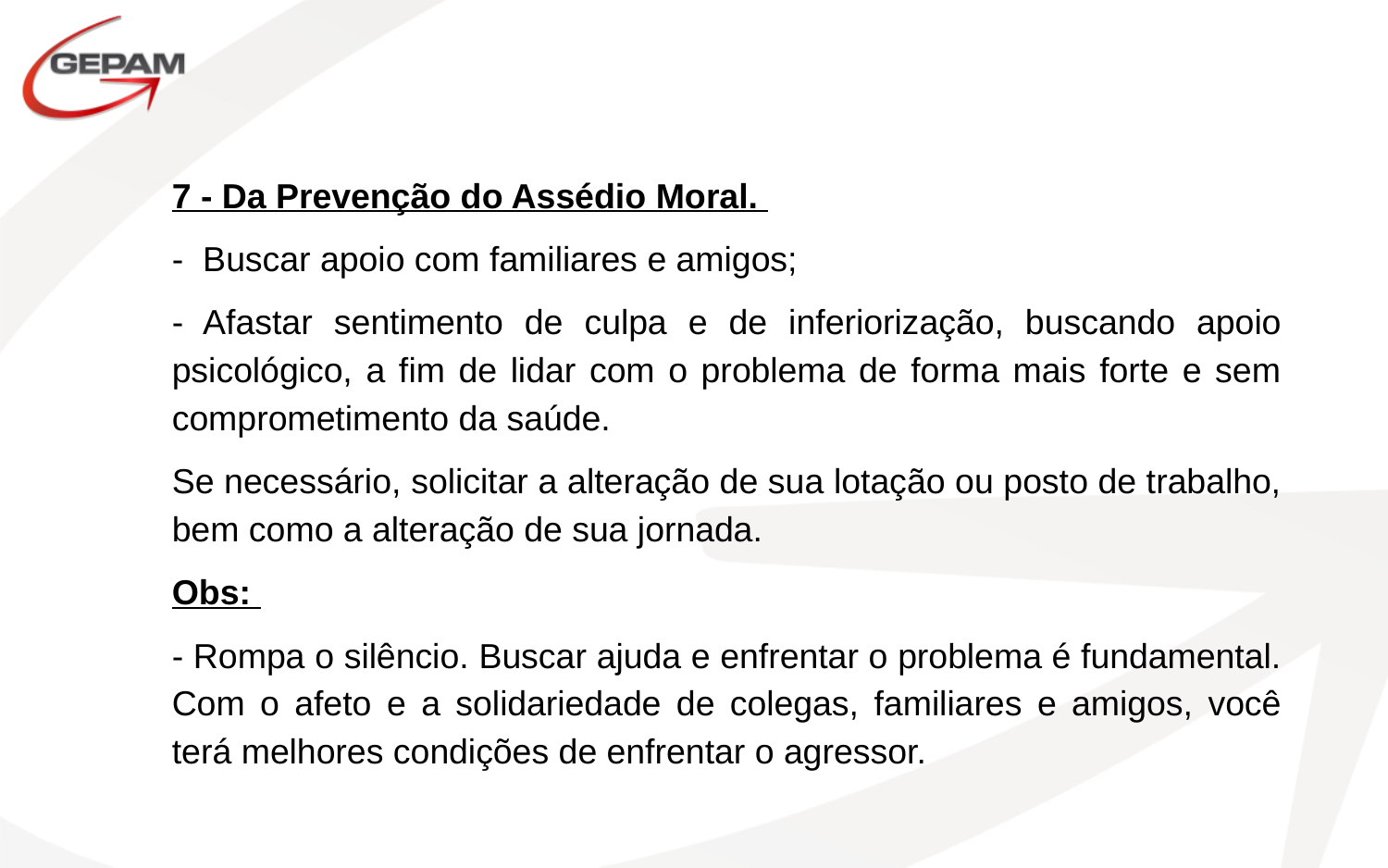

7 - Da Prevenção do Assédio Moral.
-  Buscar apoio com familiares e amigos;
- Afastar sentimento de culpa e de inferiorização, buscando apoio psicológico, a fim de lidar com o problema de forma mais forte e sem comprometimento da saúde.
Se necessário, solicitar a alteração de sua lotação ou posto de trabalho, bem como a alteração de sua jornada.
Obs:
- Rompa o silêncio. Buscar ajuda e enfrentar o problema é fundamental. Com o afeto e a solidariedade de colegas, familiares e amigos, você terá melhores condições de enfrentar o agressor.